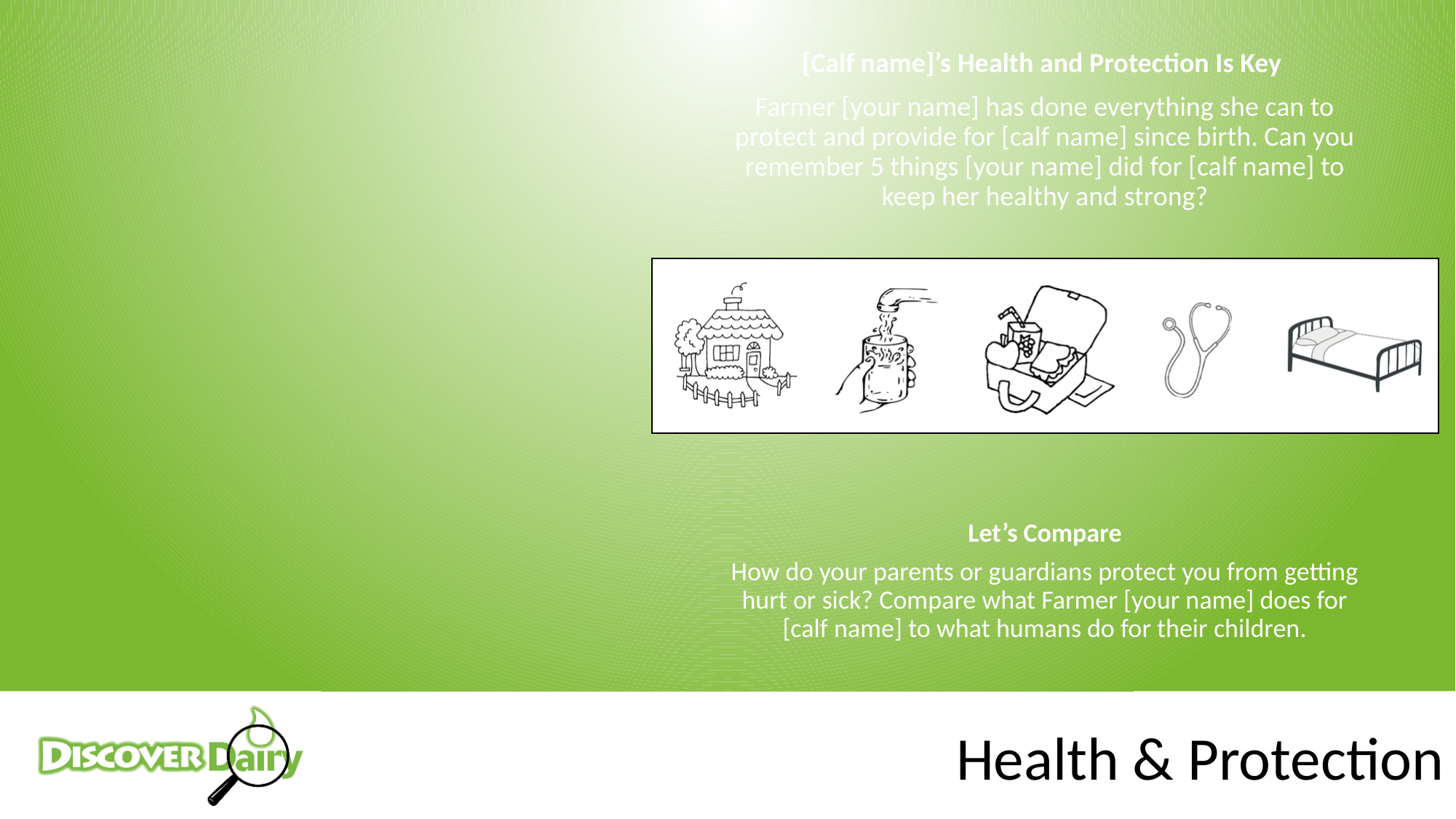

[Calf name]’s Health and Protection Is Key
Farmer [your name] has done everything she can to protect and provide for [calf name] since birth. Can you remember 5 things [your name] did for [calf name] to keep her healthy and strong?

Let’s Compare
How do your parents or guardians protect you from getting hurt or sick? Compare what Farmer [your name] does for [calf name] to what humans do for their children.